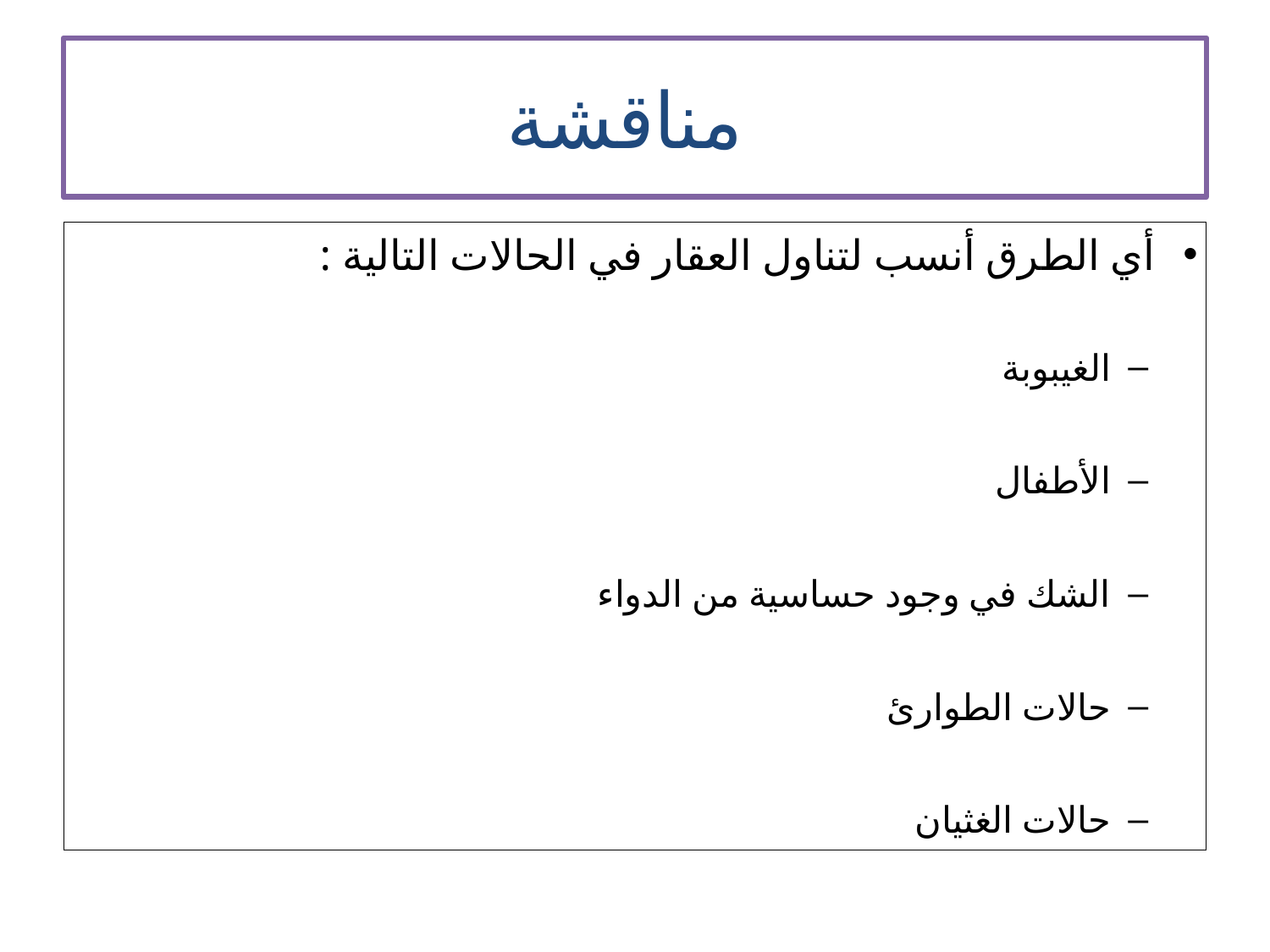

# مناقشة
أي الطرق أنسب لتناول العقار في الحالات التالية :

الغيبوبة

الأطفال

الشك في وجود حساسية من الدواء

حالات الطوارئ

حالات الغثيان